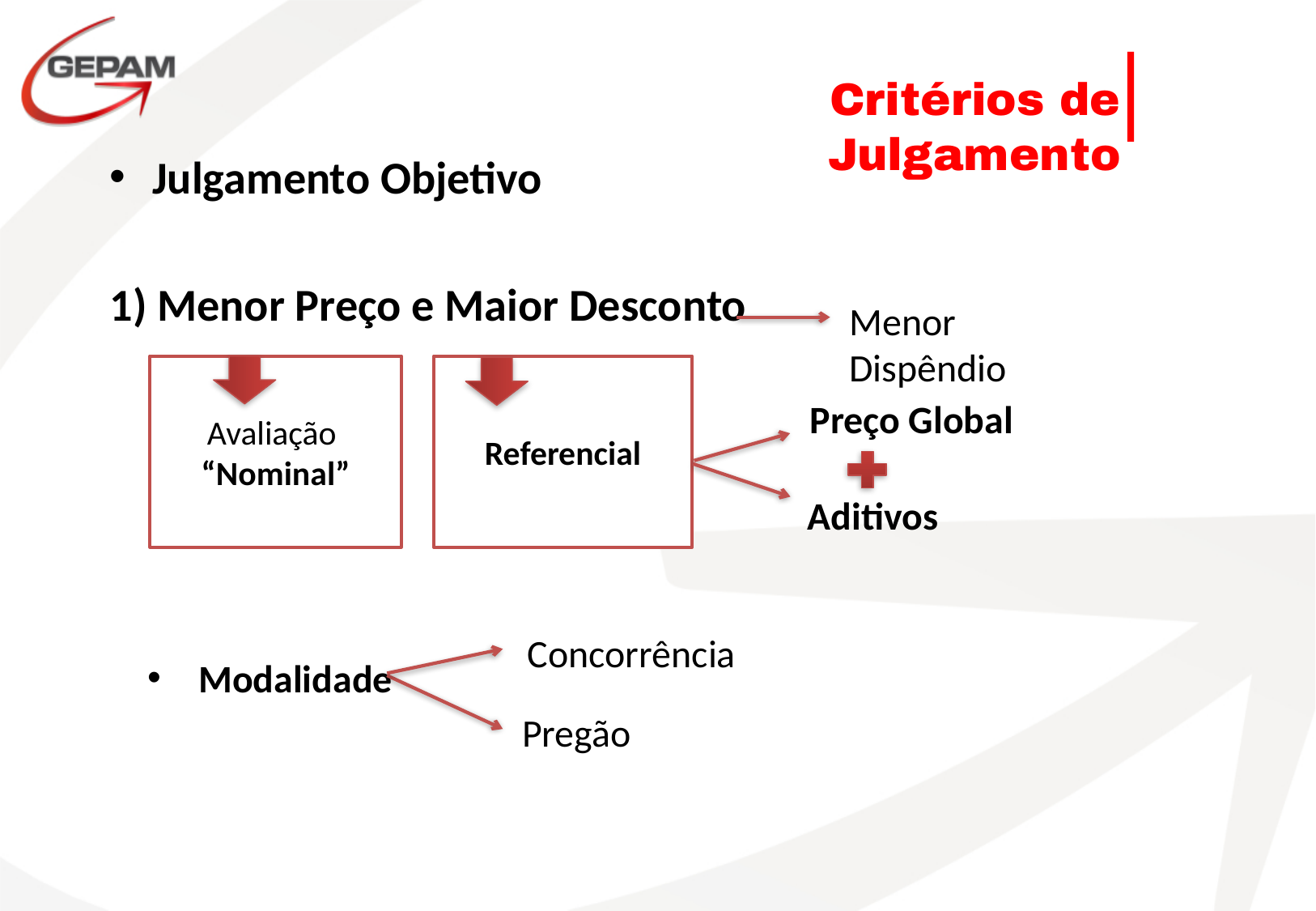

Critérios de Julgamento
Julgamento Objetivo

1) Menor Preço e Maior Desconto

Menor Dispêndio

Avaliação
“Nominal”
Referencial
Preço Global

Aditivos
Concorrência
Modalidade
Pregão